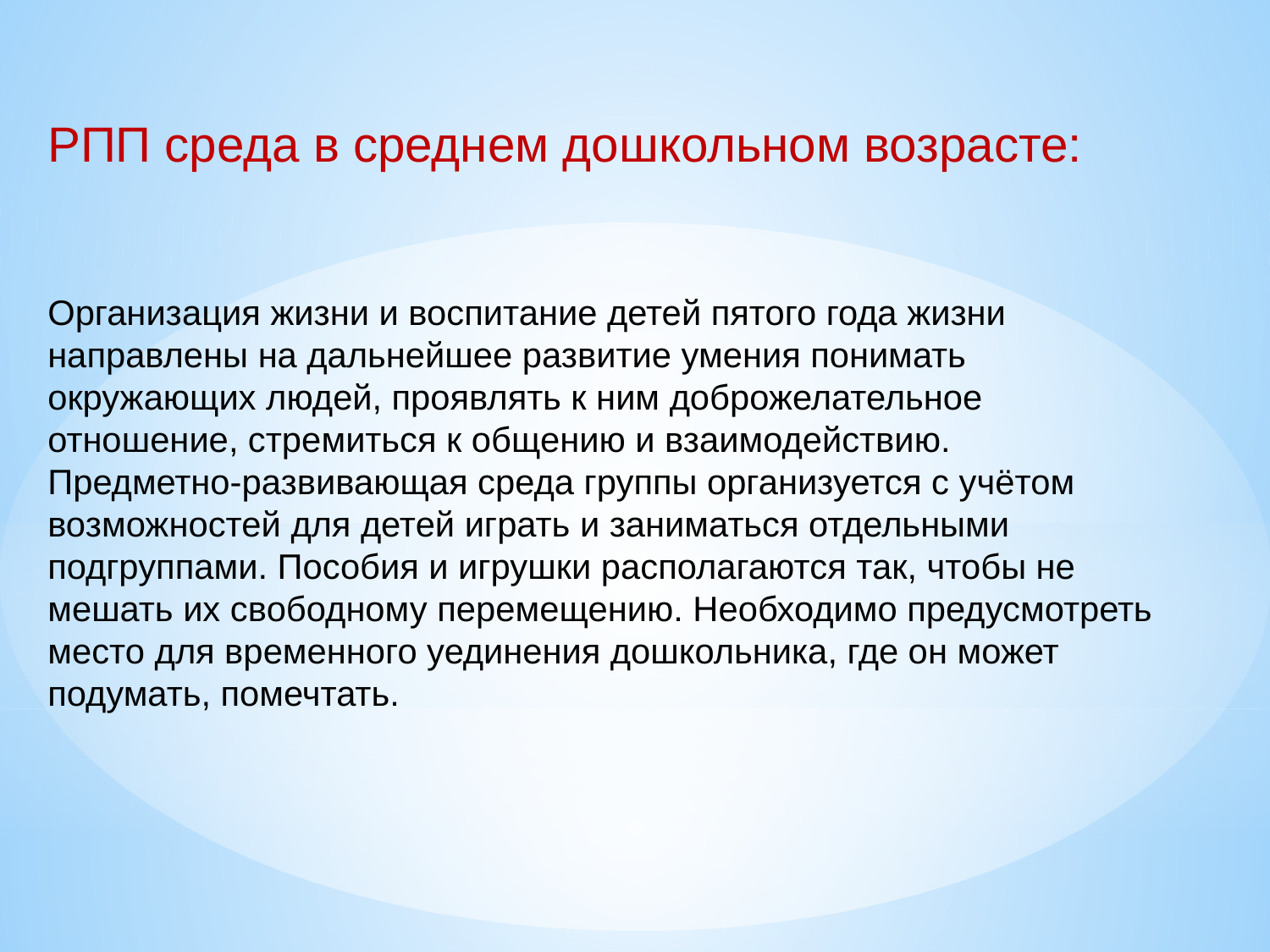

# РПП среда в среднем дошкольном возрасте: Организация жизни и воспитание детей пятого года жизни направлены на дальнейшее развитие умения понимать окружающих людей, проявлять к ним доброжелательное отношение, стремиться к общению и взаимодействию. Предметно-развивающая среда группы организуется с учётом возможностей для детей играть и заниматься отдельными подгруппами. Пособия и игрушки располагаются так, чтобы не мешать их свободному перемещению. Необходимо предусмотреть место для временного уединения дошкольника, где он может подумать, помечтать.